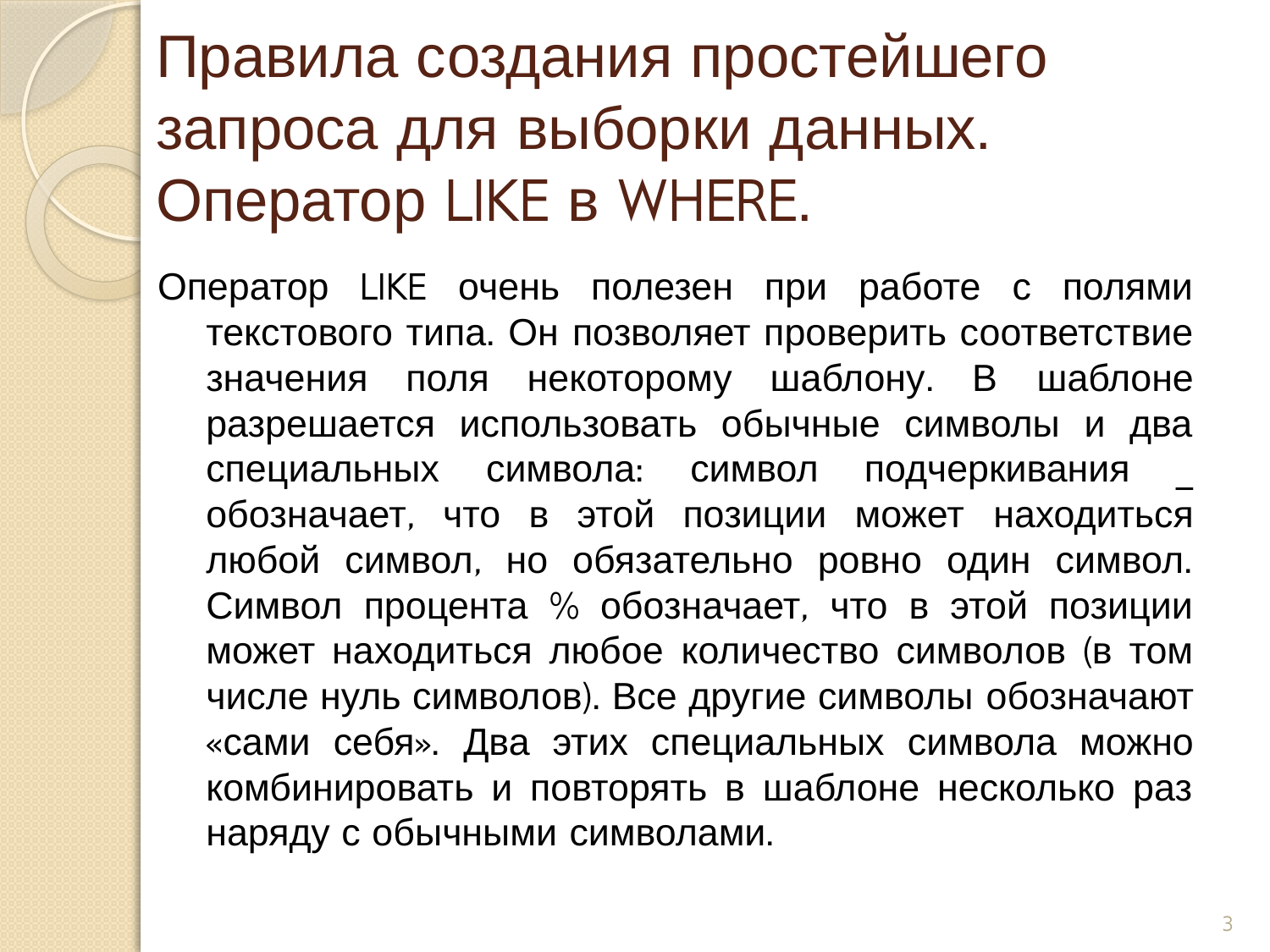

# Правила создания простейшего запроса для выборки данных. Оператор LIKE в WHERE.
Оператор LIKE очень полезен при работе с полями текстового типа. Он позволяет проверить соответствие значения поля некоторому шаблону. В шаблоне разрешается использовать обычные символы и два специальных символа: символ подчеркивания _ обозначает, что в этой позиции может находиться любой символ, но обязательно ровно один символ. Символ процента % обозначает, что в этой позиции может находиться любое количество символов (в том числе нуль символов). Все другие символы обозначают «сами себя». Два этих специальных символа можно комбинировать и повторять в шаблоне несколько раз наряду с обычными символами.
3